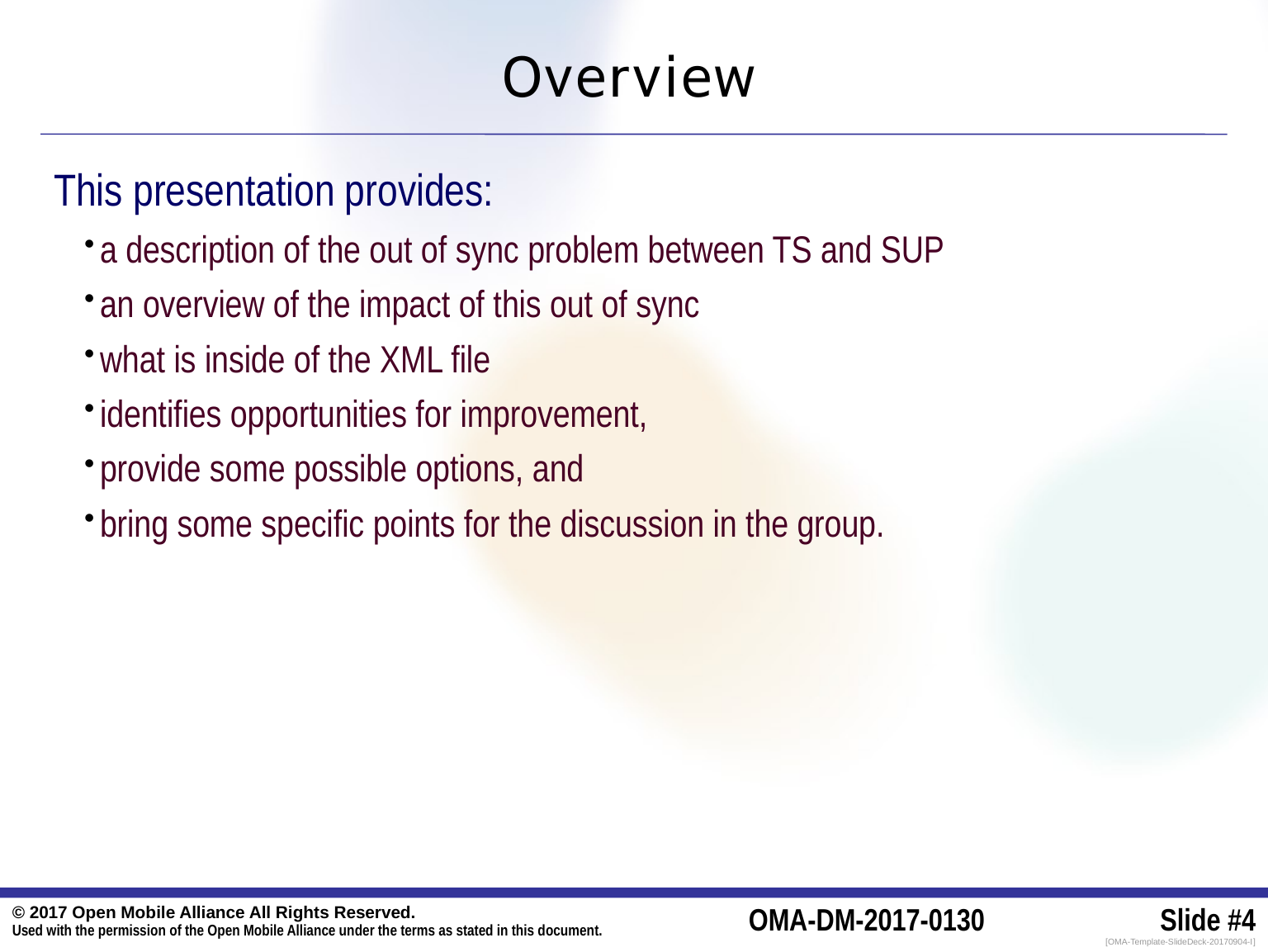

# Overview
This presentation provides:
a description of the out of sync problem between TS and SUP
an overview of the impact of this out of sync
what is inside of the XML file
identifies opportunities for improvement,
provide some possible options, and
bring some specific points for the discussion in the group.